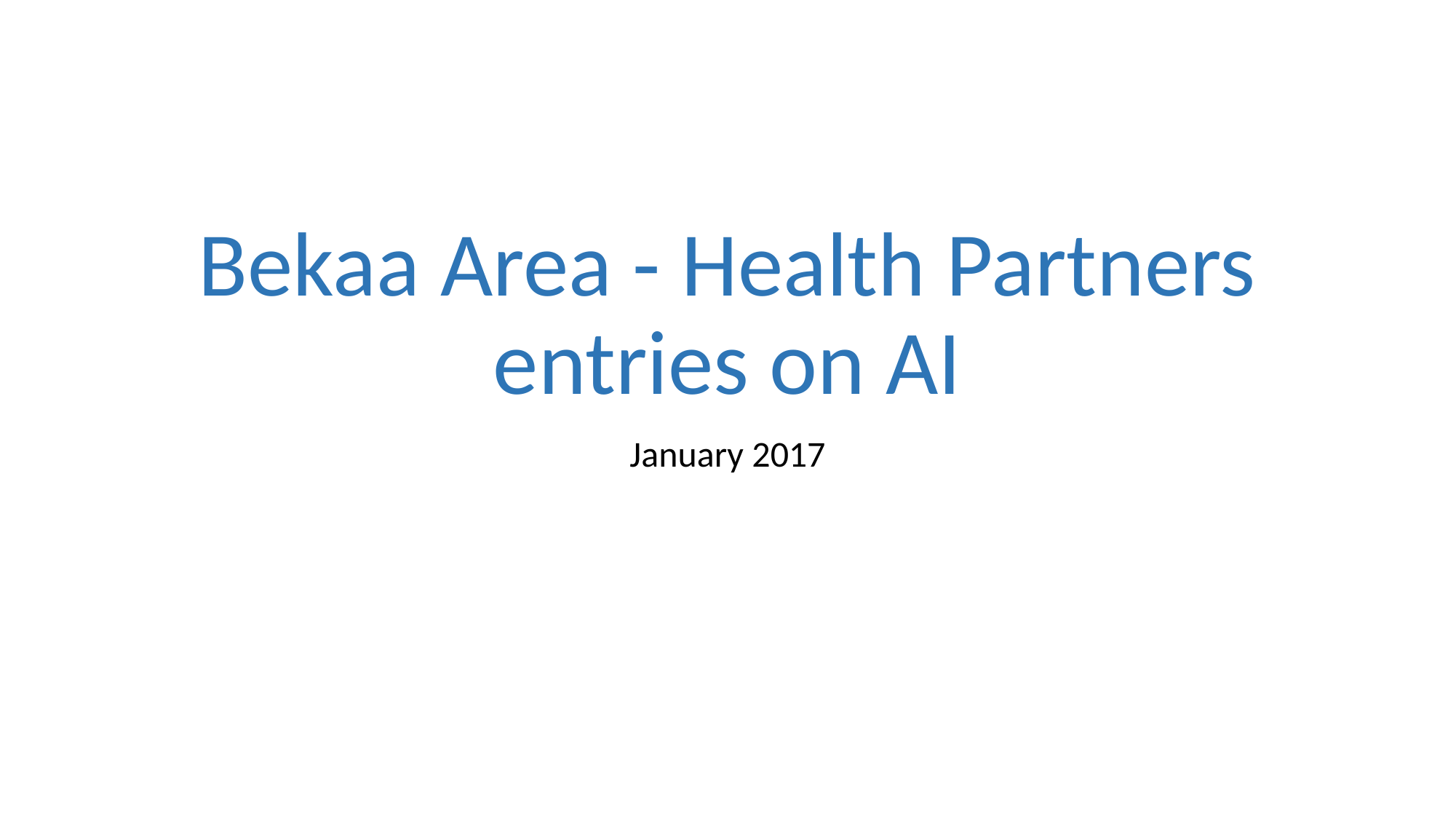

# Bekaa Area - Health Partners entries on AI
January 2017